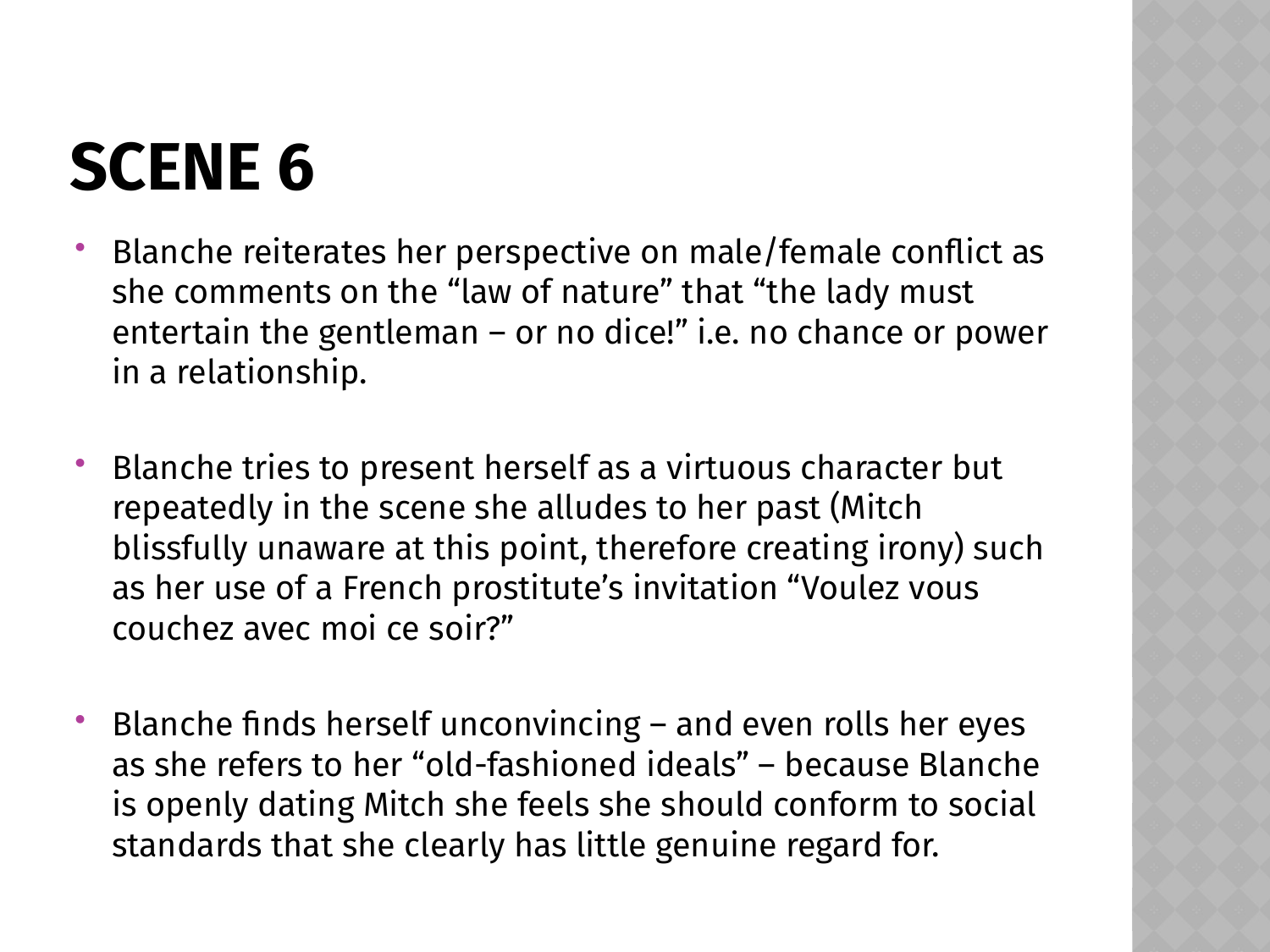

# Scene 6
Blanche reiterates her perspective on male/female conflict as she comments on the “law of nature” that “the lady must entertain the gentleman – or no dice!” i.e. no chance or power in a relationship.

Blanche tries to present herself as a virtuous character but repeatedly in the scene she alludes to her past (Mitch blissfully unaware at this point, therefore creating irony) such as her use of a French prostitute’s invitation “Voulez vous couchez avec moi ce soir?”

Blanche finds herself unconvincing – and even rolls her eyes as she refers to her “old-fashioned ideals” – because Blanche is openly dating Mitch she feels she should conform to social standards that she clearly has little genuine regard for.